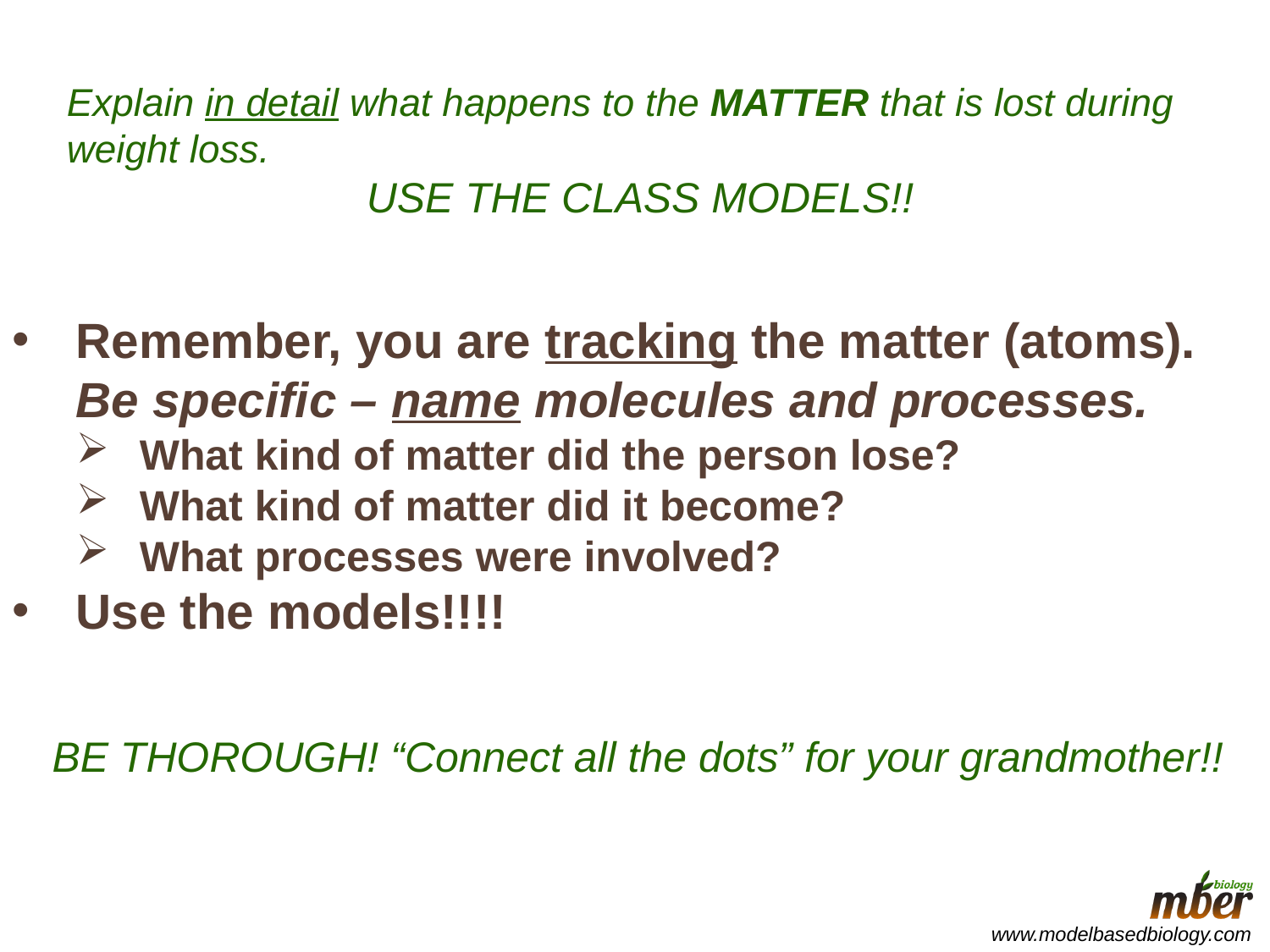

Explain in detail what happens to the MATTER that is lost during weight loss.
USE THE CLASS MODELS!!
Remember, you are tracking the matter (atoms). Be specific – name molecules and processes.
What kind of matter did the person lose?
What kind of matter did it become?
What processes were involved?
Use the models!!!!
BE THOROUGH! “Connect all the dots” for your grandmother!!